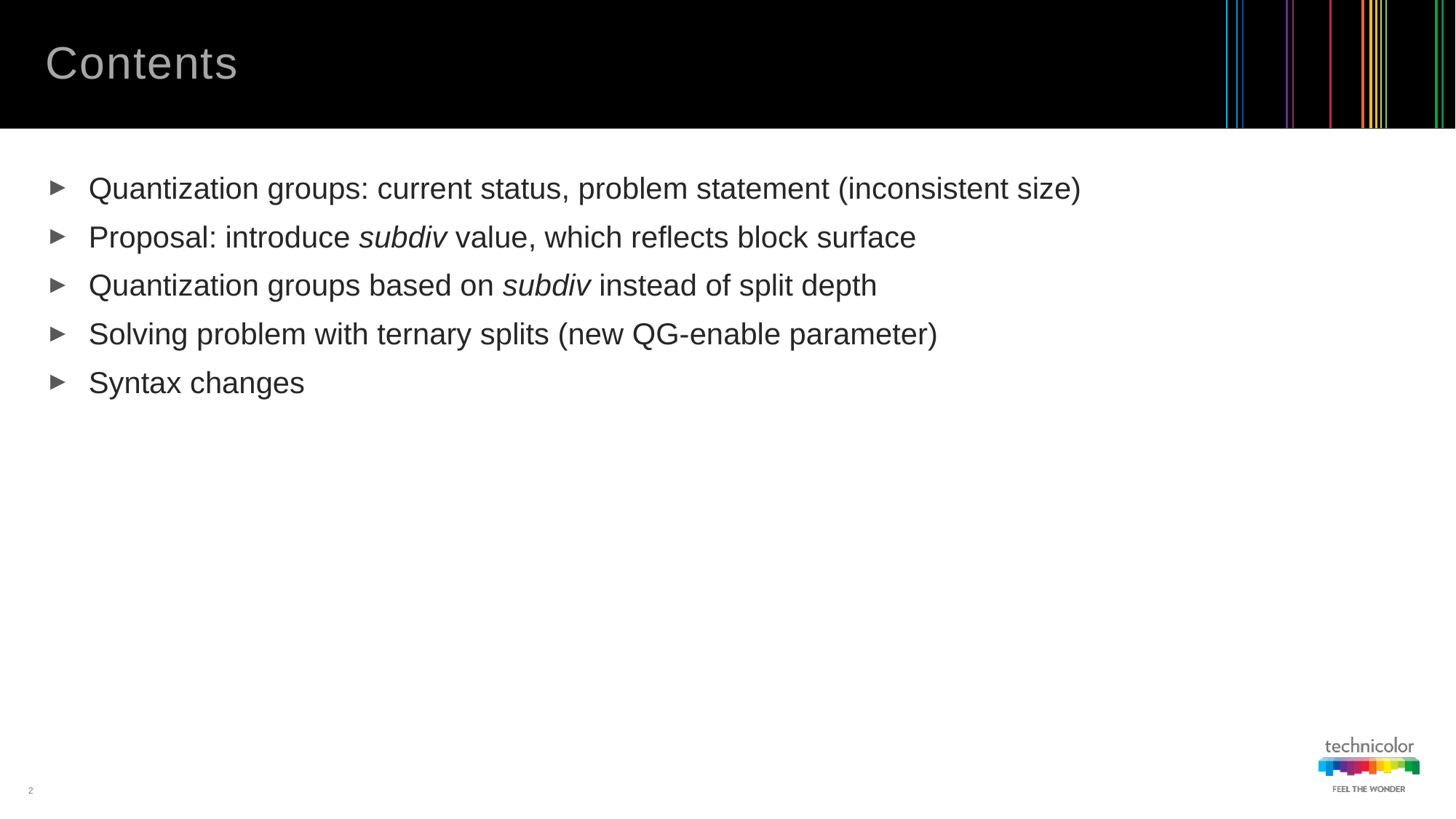

# Contents
Quantization groups: current status, problem statement (inconsistent size)
Proposal: introduce subdiv value, which reflects block surface
Quantization groups based on subdiv instead of split depth
Solving problem with ternary splits (new QG-enable parameter)
Syntax changes
2